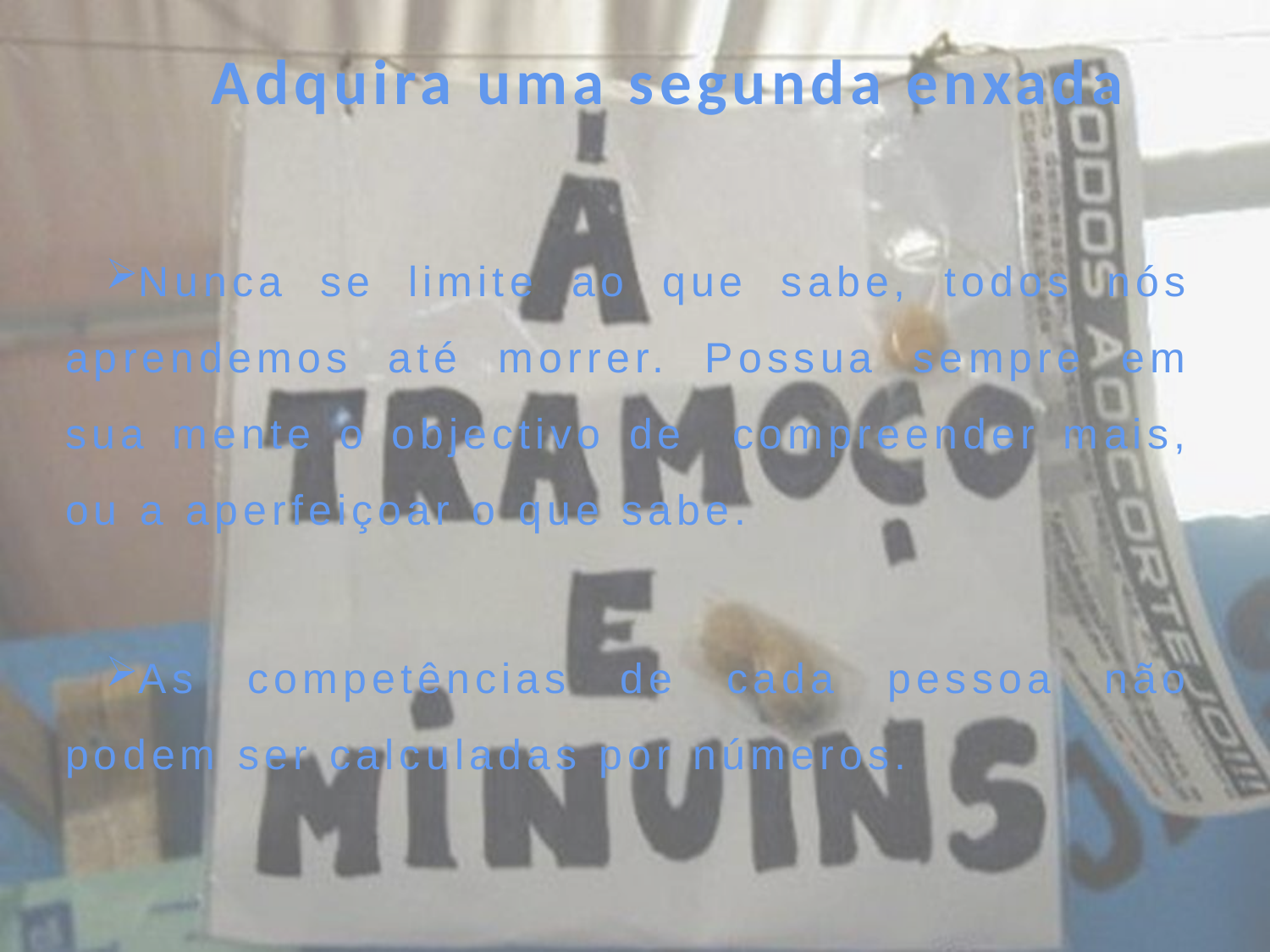

# Adquira uma segunda enxada
Nunca se limite ao que sabe, todos nós aprendemos até morrer. Possua sempre em sua mente o objectivo de  compreender mais, ou a aperfeiçoar o que sabe.

As competências de cada pessoa não podem ser calculadas por números.